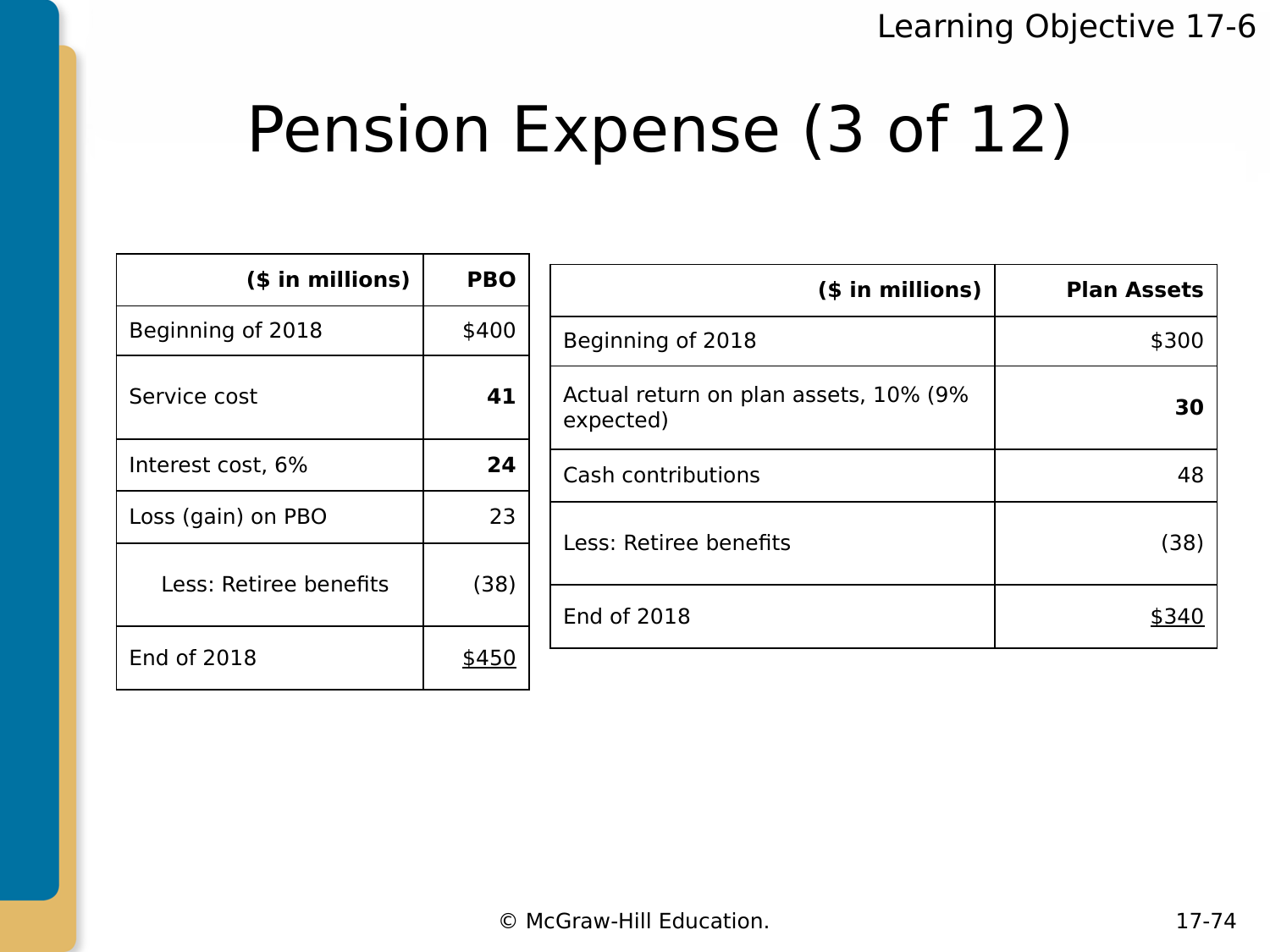

Learning Objective 17-6
# Pension Expense (3 of 12)
| ($ in millions) | PBO |
| --- | --- |
| Beginning of 2018 | $400 |
| Service cost | 41 |
| Interest cost, 6% | 24 |
| Loss (gain) on PBO | 23 |
| Less: Retiree benefits | (38) |
| End of 2018 | $450 |
| ($ in millions) | Plan Assets |
| --- | --- |
| Beginning of 2018 | $300 |
| Actual return on plan assets, 10% (9% expected) | 30 |
| Cash contributions | 48 |
| Less: Retiree benefits | (38) |
| End of 2018 | $340 |